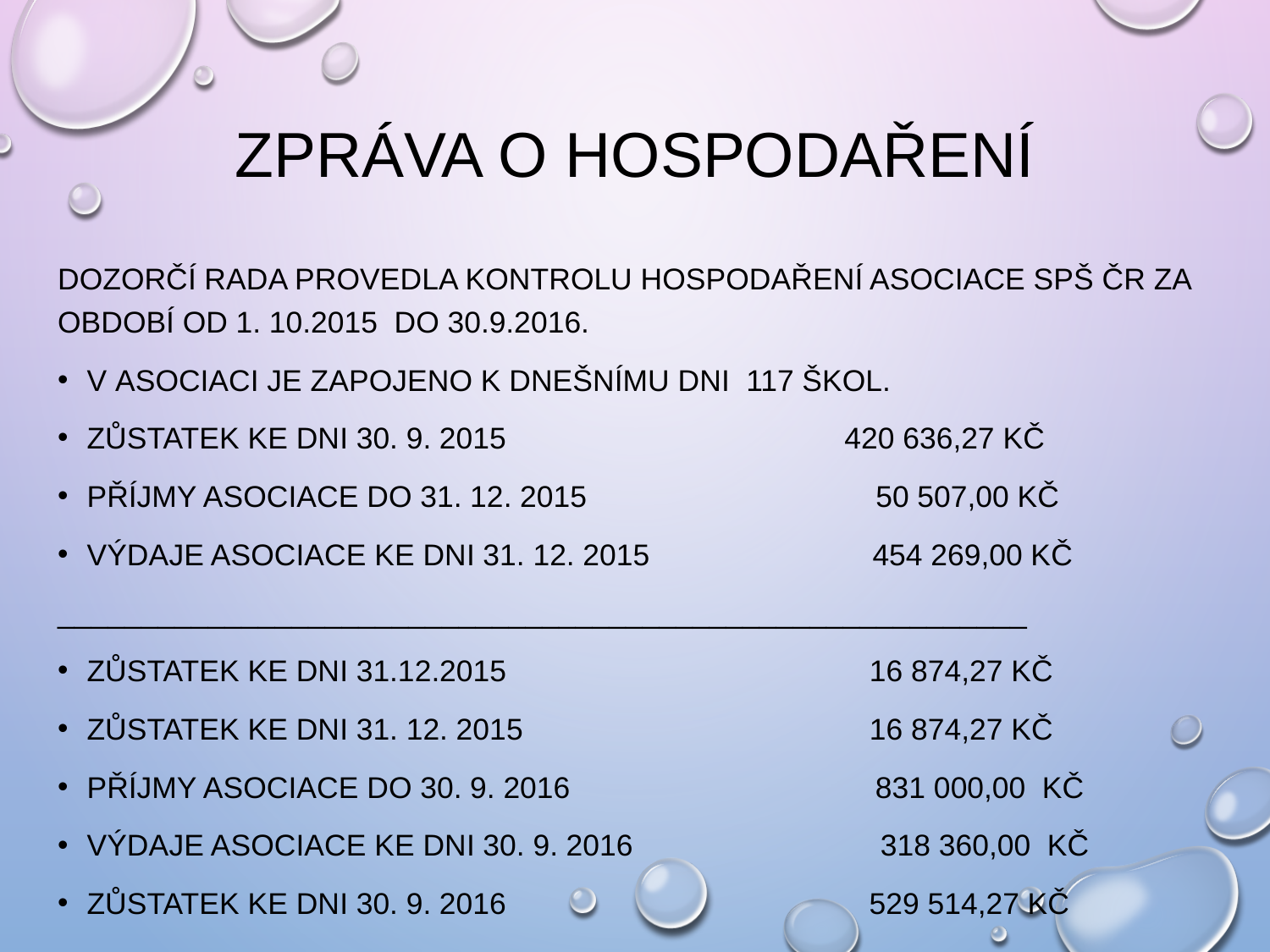

# Zpráva o hospodaření
Dozorčí rada provedla kontrolu hospodaření Asociace SPŠ ČR za období od 1. 10.2015  do 30.9.2016.
V asociaci je zapojeno k dnešnímu dni  117 škol.
Zůstatek ke dni 30. 9. 2015                                         420 636,27 Kč
Příjmy asociace do 31. 12. 2015                                   50 507,00 Kč
Výdaje asociace ke dni 31. 12. 2015                           454 269,00 Kč
__________________________________________________________
Zůstatek ke dni 31.12.2015                                            16 874,27 Kč
Zůstatek ke dni 31. 12. 2015                                          16 874,27 Kč
Příjmy asociace do 30. 9. 2016                                     831 000,00  Kč
Výdaje asociace ke dni 30. 9. 2016                              318 360,00  Kč
Zůstatek ke dni 30. 9. 2016                                            529 514,27 Kč